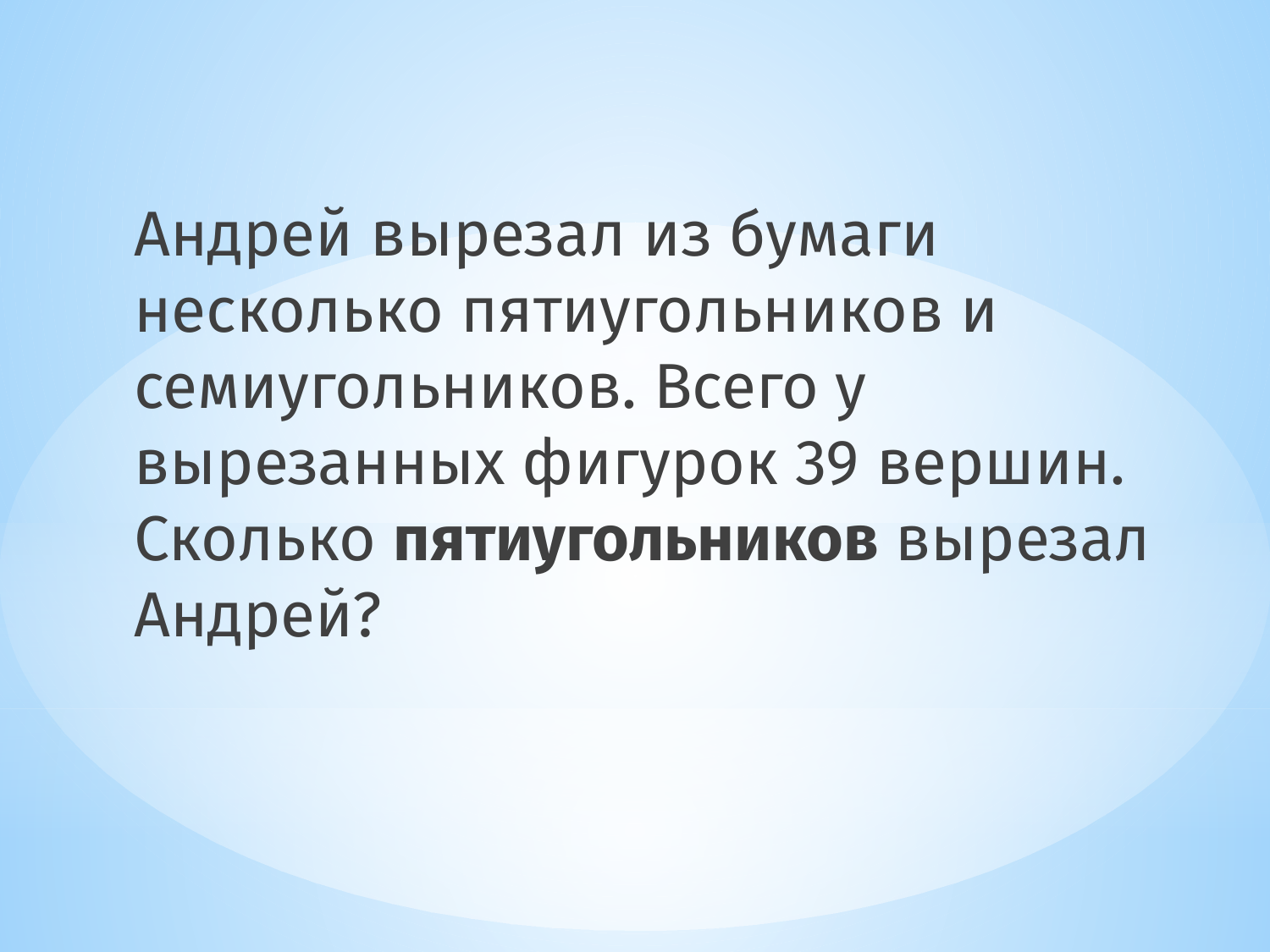

Андрей вырезал из бумаги несколько пятиугольников и семиугольников. Всего у вырезанных фигурок 39 вершин. Сколько пятиугольников вырезал Андрей?
#